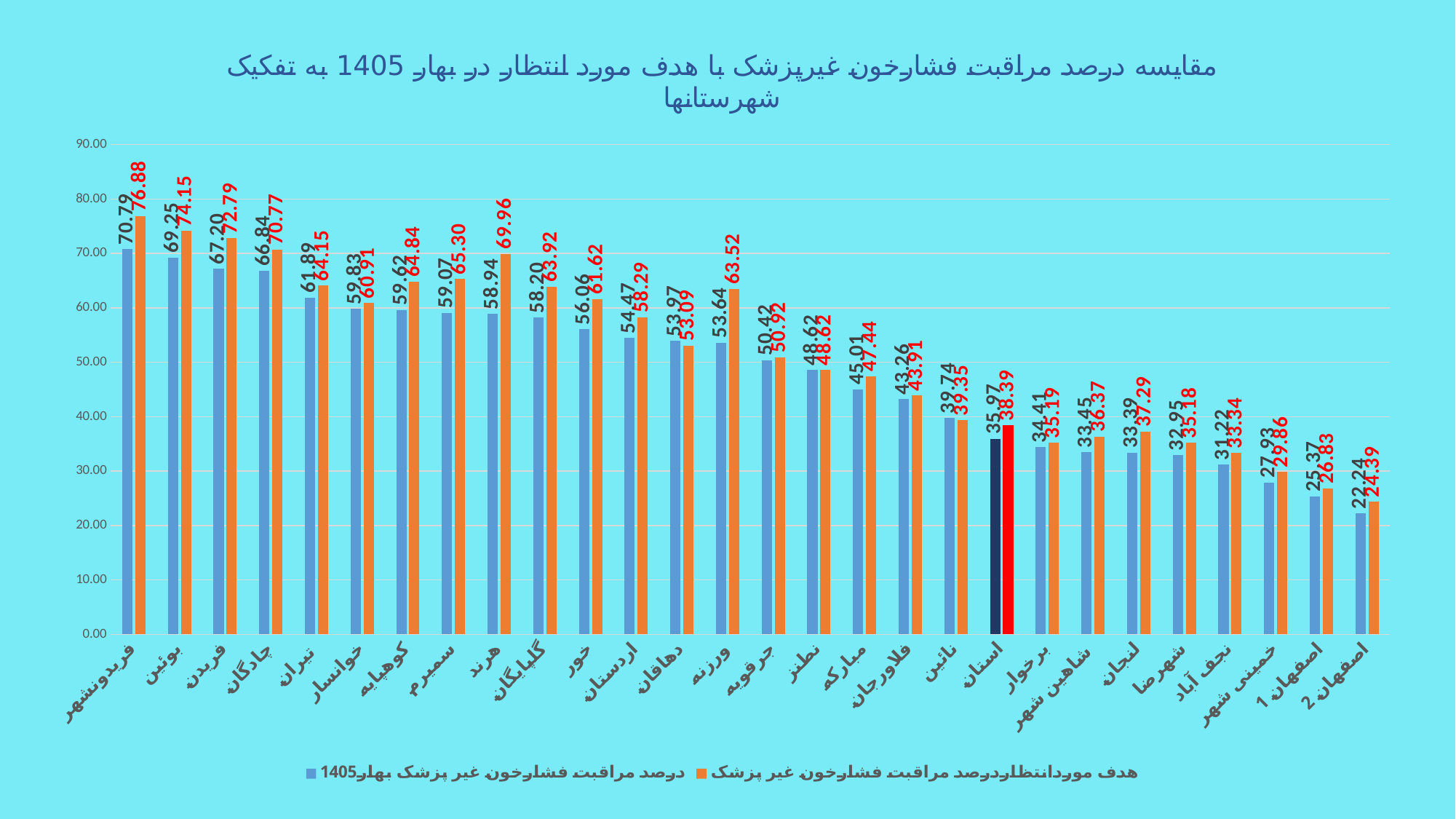

### Chart: مقایسه درصد مراقبت فشارخون غیرپزشک با هدف مورد انتظار در بهار 1405 به تفکیک شهرستانها

| Category | درصد مراقبت فشارخون غیر پزشک بهار1405 | هدف موردانتظاردرصد مراقبت فشارخون غیر پزشک |
|---|---|---|
| فریدونشهر | 70.79158316633266 | 76.875 |
| بوئین | 69.24920127795528 | 74.1466864224138 |
| فریدن | 67.19888389396993 | 72.79234347894655 |
| چادگان | 66.8375306440829 | 70.76799049558724 |
| تیران  | 61.89287335451657 | 64.14700674054609 |
| خوانسار | 59.83104540654699 | 60.910092433361996 |
| کوهپایه | 59.61538461538461 | 64.84242629617079 |
| سمیرم | 59.074333800841515 | 65.29515605140517 |
| هرند | 58.937784522003035 | 69.9585488287192 |
| گلپایگان | 58.20382931226925 | 63.92463395502876 |
| خور | 56.057553956834525 | 61.61538461538461 |
| اردستان | 54.473007712082264 | 58.29101181971684 |
| دهاقان | 53.96792763157895 | 53.09291207649137 |
| ورزنه | 53.63563187550309 | 63.51846709247431 |
| جرقویه | 50.420937042459734 | 50.916604926838296 |
| نطنز | 48.61813279406808 | 48.61980939414568 |
| مبارکه | 45.011000388248995 | 47.44086446596825 |
| فلاورجان | 43.25813561519512 | 43.910135023876165 |
| نائین | 39.7389412617839 | 39.34852216748769 |
| استان | 35.96506911179788 | 38.392375 |
| برخوار | 34.4059405940594 | 35.18535664024886 |
| شاهین شهر  | 33.45271256134766 | 36.36582989714078 |
| لنجان | 33.38639499097952 | 37.28730766465343 |
| شهرضا | 32.94717330861909 | 35.181512850467286 |
| نجف آباد | 31.221707042717224 | 33.343271166536184 |
| خمینی شهر | 27.928138124125056 | 29.86101274787535 |
| اصفهان 1 | 25.371684406149686 | 26.833651399491096 |
| اصفهان 2 | 22.238480518735297 | 24.39311012122097 |